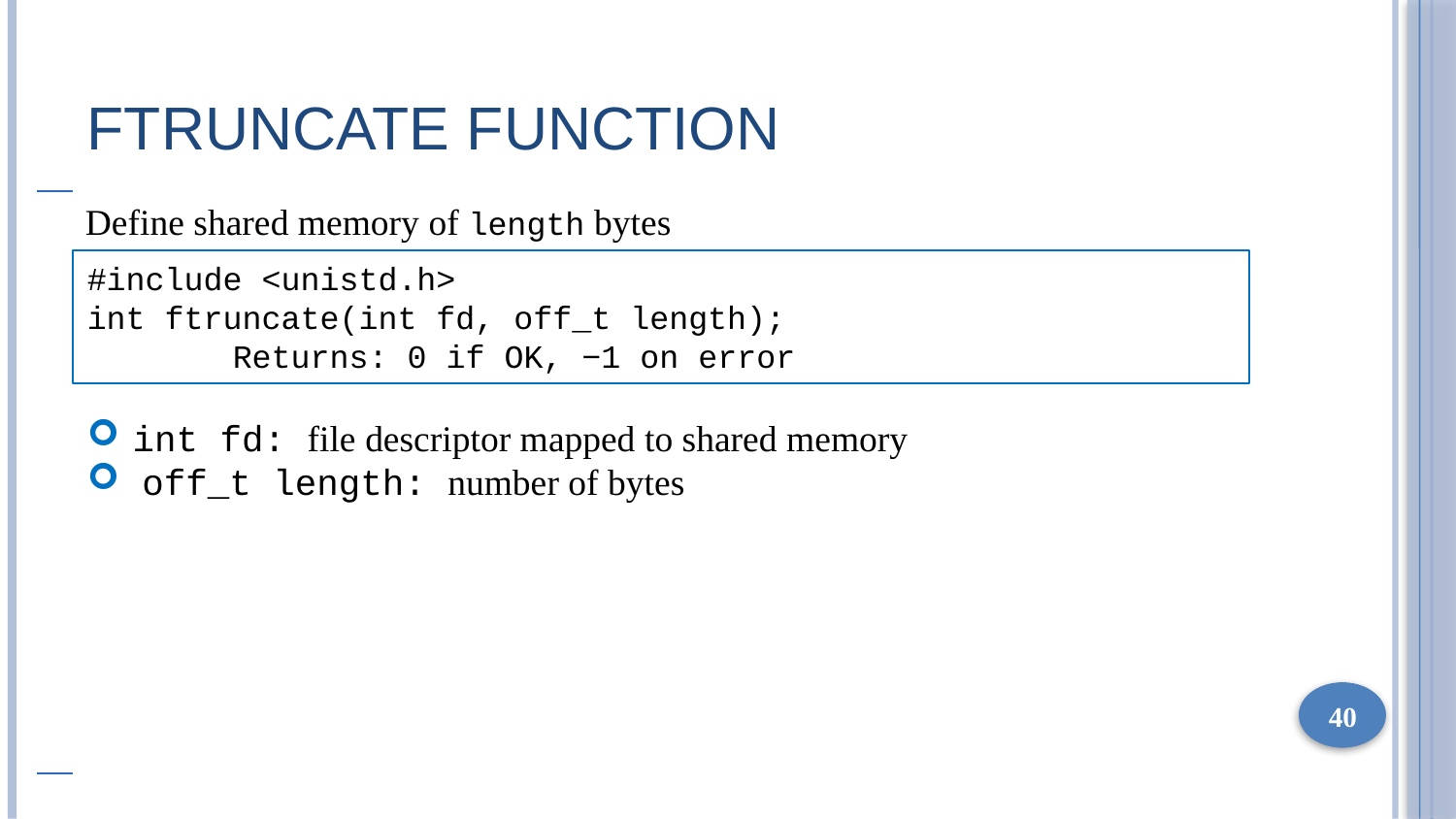

# FTRUNCATE Function
Define shared memory of length bytes
#include <unistd.h>
int ftruncate(int fd, off_t length);
	Returns: 0 if OK, −1 on error
int fd: file descriptor mapped to shared memory
 off_t length: number of bytes
40